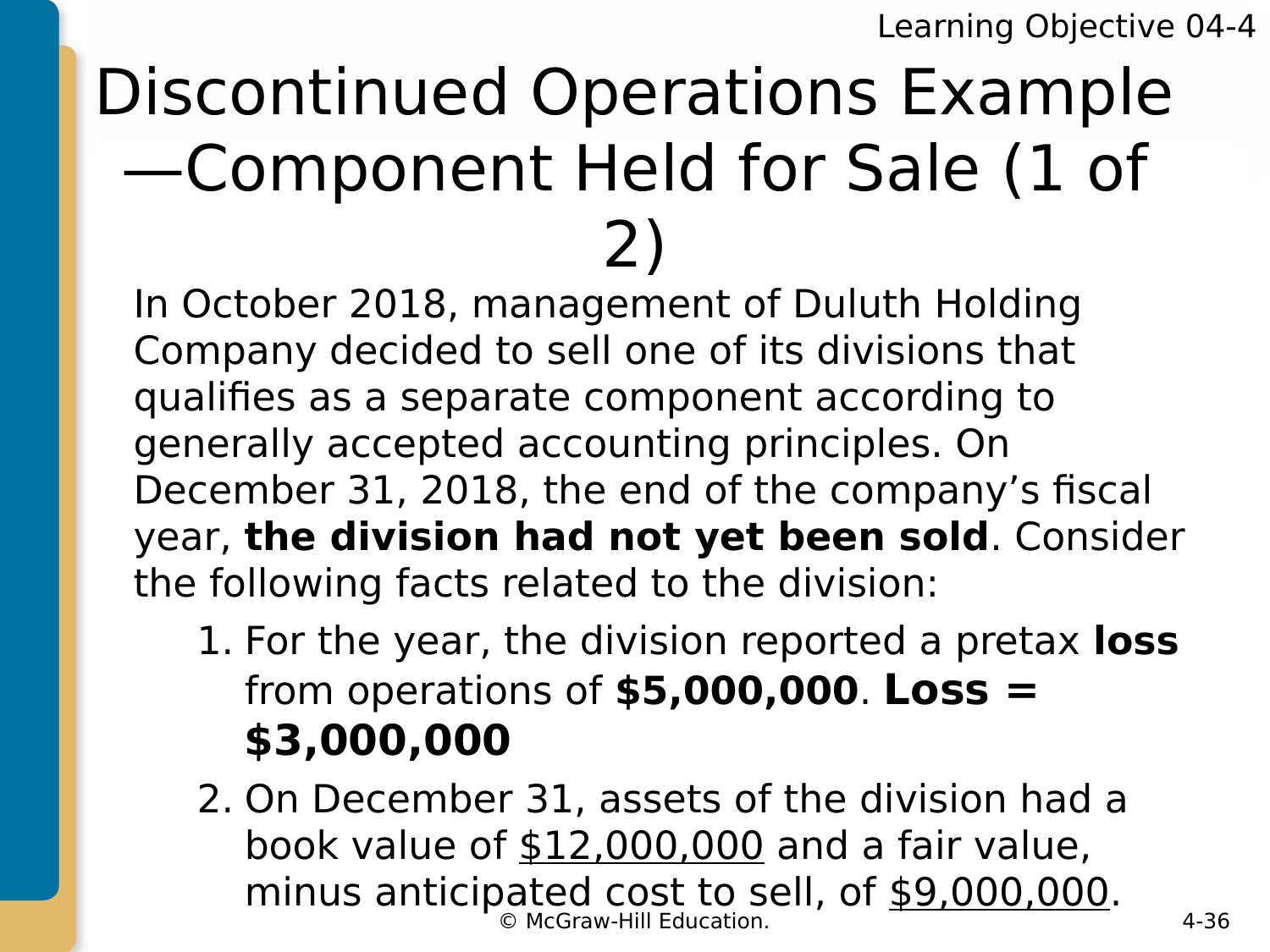

Learning Objective 04-4
# Discontinued Operations Example—Component Held for Sale (1 of 2)
In October 2018, management of Duluth Holding Company decided to sell one of its divisions that qualifies as a separate component according to generally accepted accounting principles. On December 31, 2018, the end of the company’s fiscal year, the division had not yet been sold. Consider the following facts related to the division:
For the year, the division reported a pretax loss from operations of $5,000,000. Loss = $3,000,000
On December 31, assets of the division had a book value of $12,000,000 and a fair value, minus anticipated cost to sell, of $9,000,000.